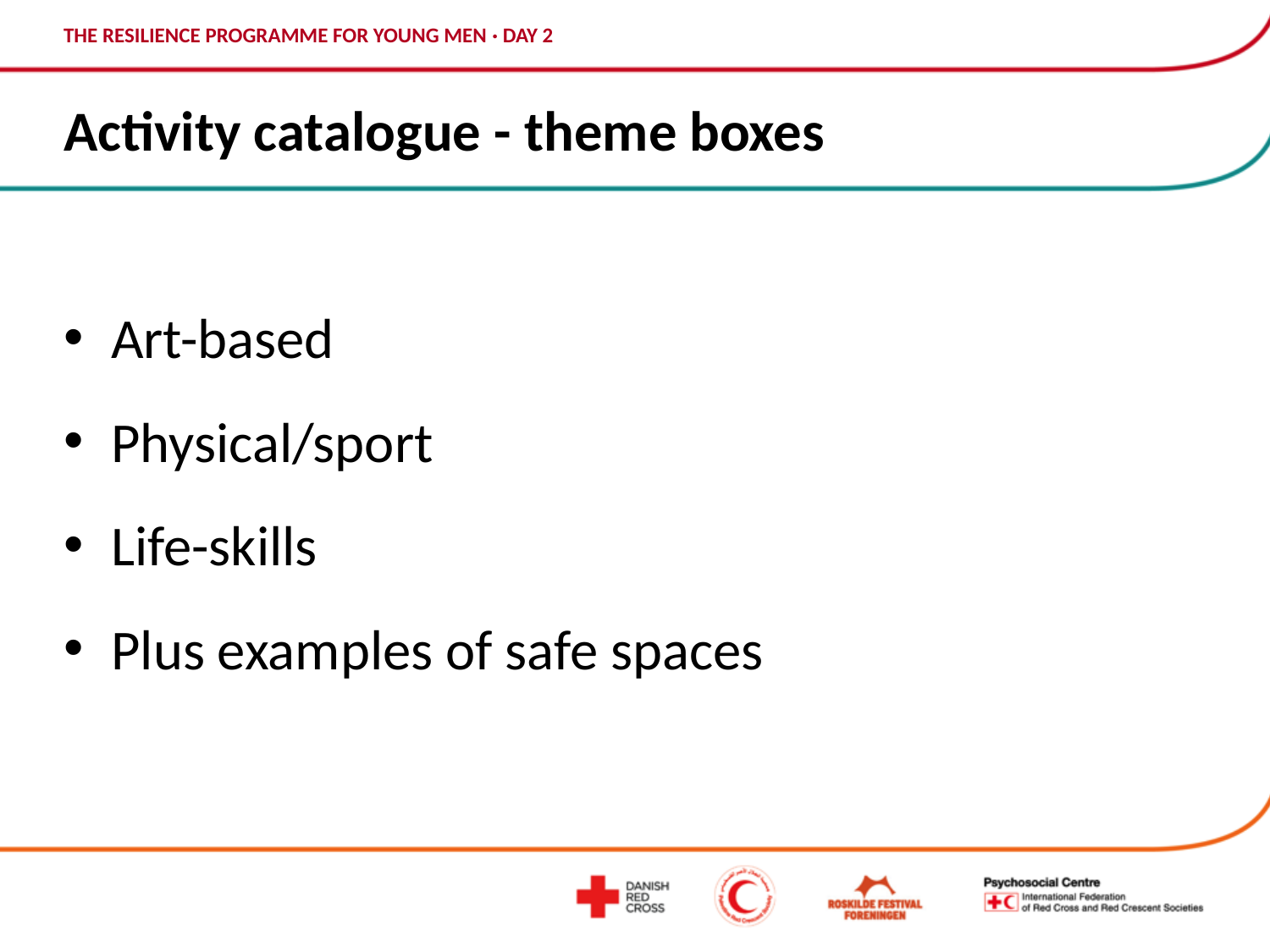

# Activity catalogue - theme boxes
Art-based
Physical/sport
Life-skills
Plus examples of safe spaces